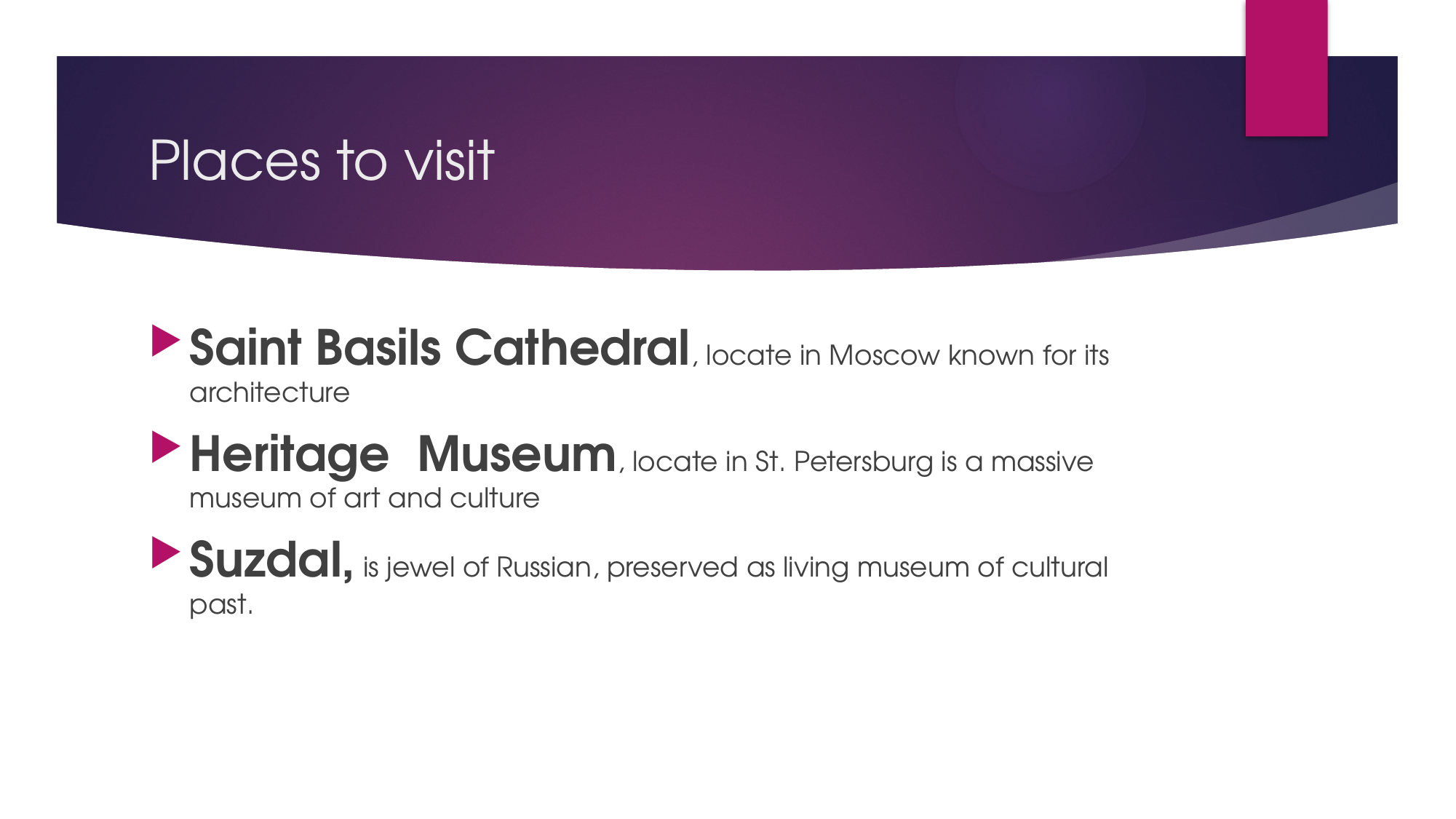

# Places to visit
Saint Basils Cathedral, locate in Moscow known for its architecture
Heritage  Museum, locate in St. Petersburg is a massive museum of art and culture
Suzdal, is jewel of Russian, preserved as living museum of cultural past.